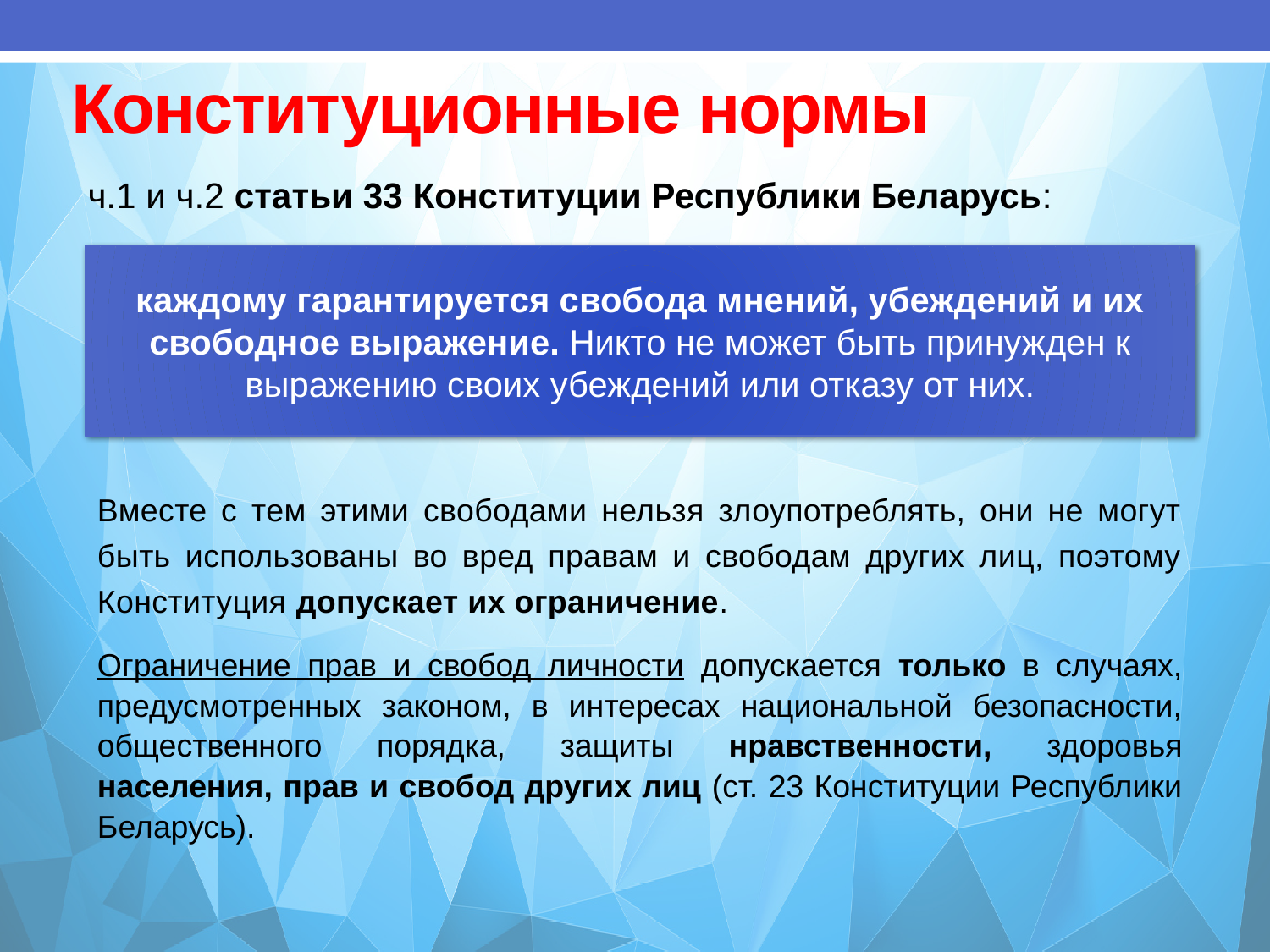

# Конституционные нормы
ч.1 и ч.2 статьи 33 Конституции Республики Беларусь:

каждому гарантируется свобода мнений, убеждений и их свободное выражение. Никто не может быть принужден к выражению своих убеждений или отказу от них.
Вместе с тем этими свободами нельзя злоупотреблять, они не могут быть использованы во вред правам и свободам других лиц, поэтому Конституция допускает их ограничение.
Ограничение прав и свобод личности допускается только в случаях, предусмотренных законом, в интересах национальной безопасности, общественного порядка, защиты нравственности, здоровья населения, прав и свобод других лиц (ст. 23 Конституции Республики Беларусь).